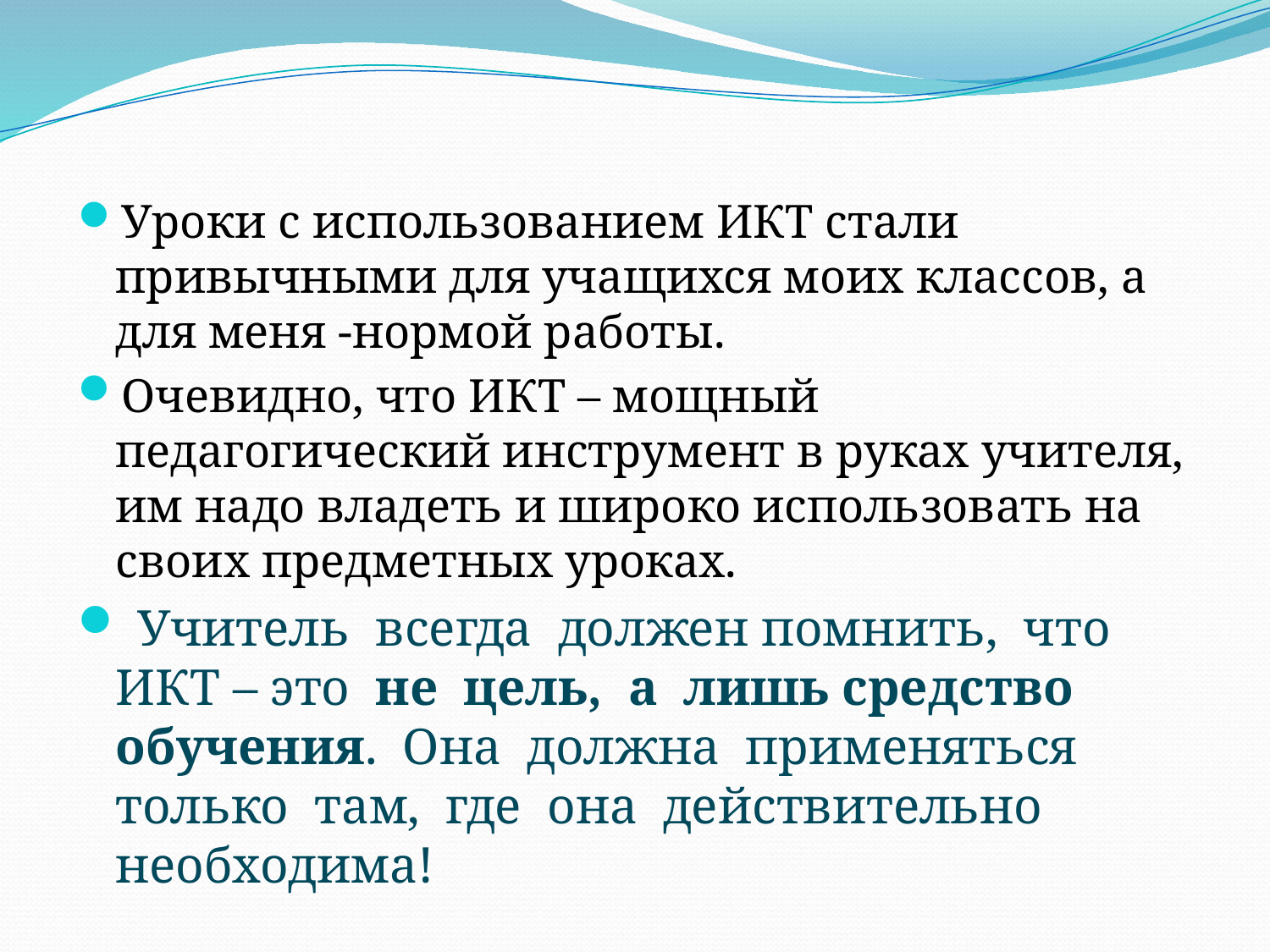

Уроки с использованием ИКТ стали привычными для учащихся моих классов, а для меня -нормой работы.
Очевидно, что ИКТ – мощный педагогический инструмент в руках учителя, им надо владеть и широко использовать на своих предметных уроках.
 Учитель  всегда  должен помнить,  что  ИКТ – это  не  цель,  а  лишь средство обучения.  Она  должна  применяться  только  там,  где  она  действительно  необходима!